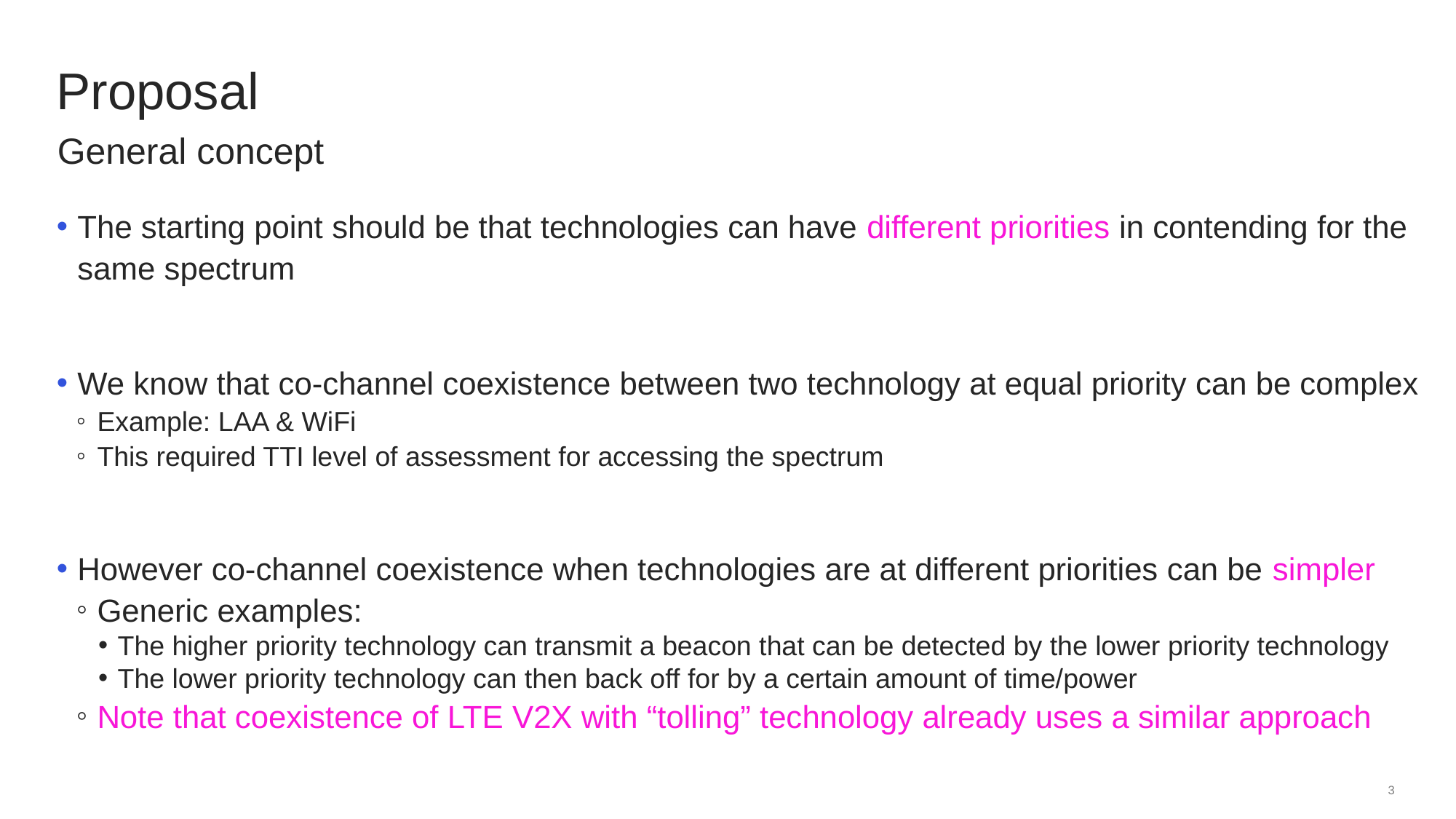

# Proposal
General concept
The starting point should be that technologies can have different priorities in contending for the same spectrum

We know that co-channel coexistence between two technology at equal priority can be complex
Example: LAA & WiFi
This required TTI level of assessment for accessing the spectrum

However co-channel coexistence when technologies are at different priorities can be simpler
Generic examples:
The higher priority technology can transmit a beacon that can be detected by the lower priority technology
The lower priority technology can then back off for by a certain amount of time/power
Note that coexistence of LTE V2X with “tolling” technology already uses a similar approach